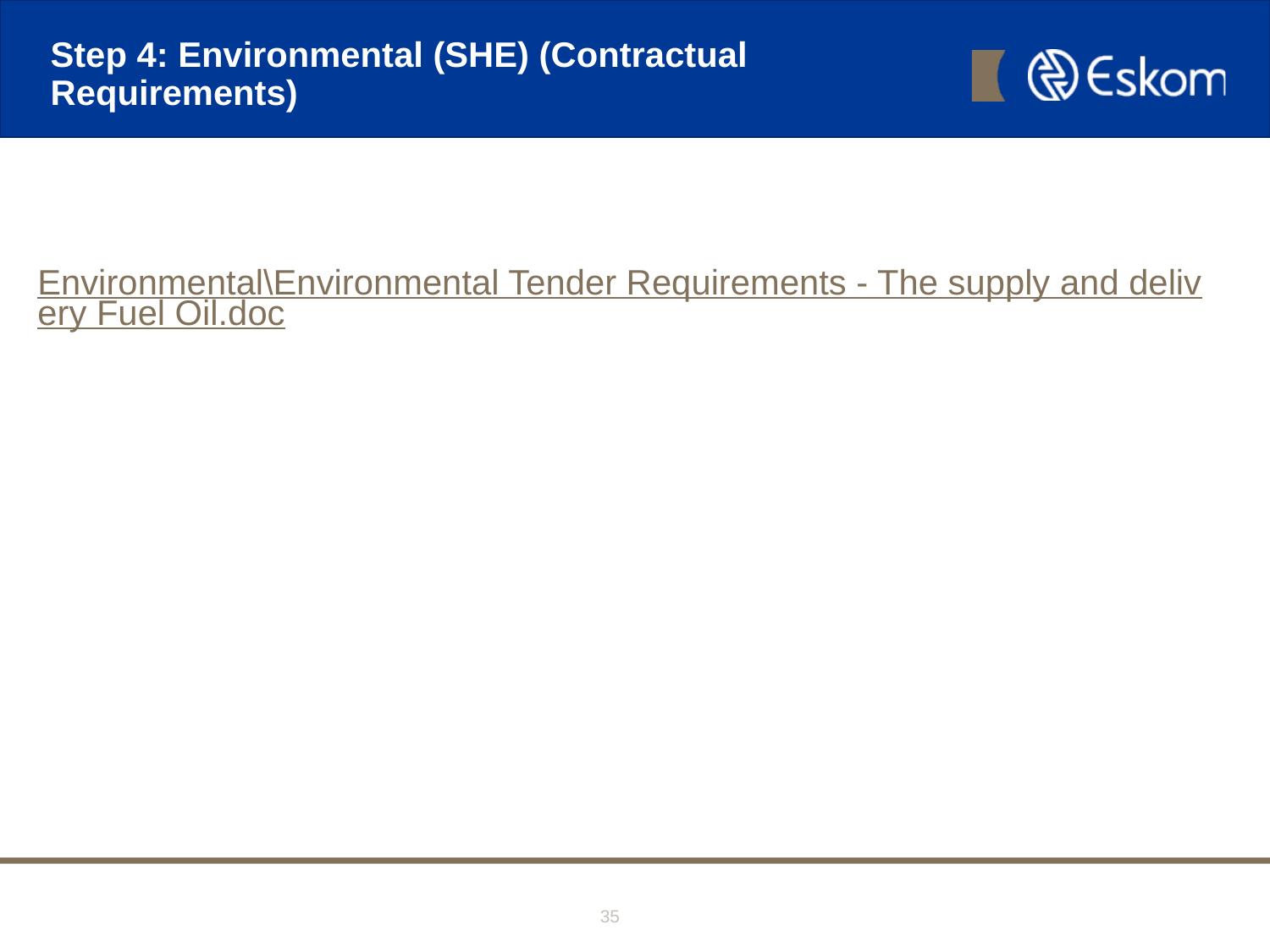

# Step 4: Environmental (SHE) (Contractual Requirements)

Environmental\Environmental Tender Requirements - The supply and delivery Fuel Oil.doc
35